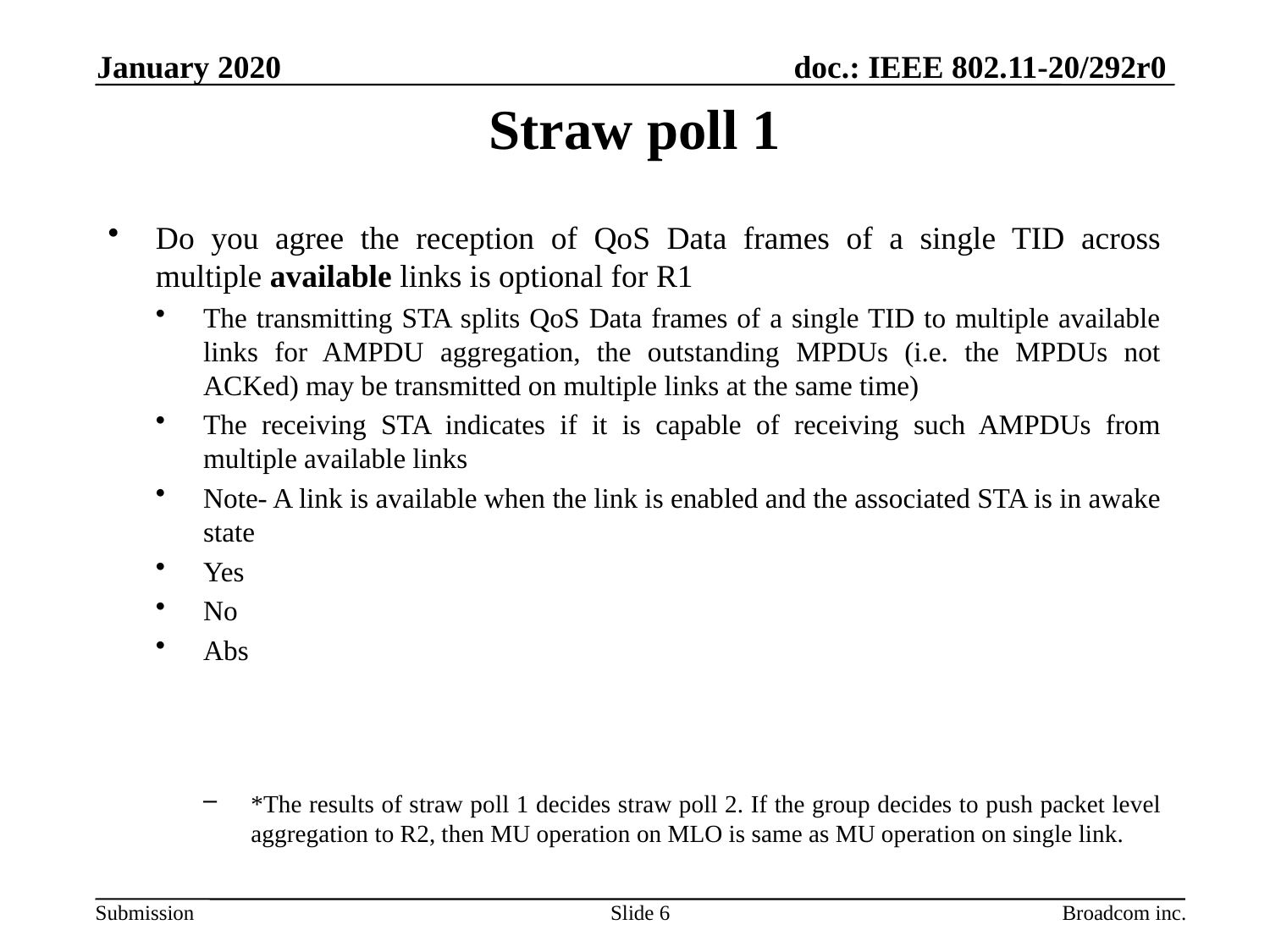

January 2020
# Straw poll 1
Do you agree the reception of QoS Data frames of a single TID across multiple available links is optional for R1
The transmitting STA splits QoS Data frames of a single TID to multiple available links for AMPDU aggregation, the outstanding MPDUs (i.e. the MPDUs not ACKed) may be transmitted on multiple links at the same time)
The receiving STA indicates if it is capable of receiving such AMPDUs from multiple available links
Note- A link is available when the link is enabled and the associated STA is in awake state
Yes
No
Abs

*The results of straw poll 1 decides straw poll 2. If the group decides to push packet level aggregation to R2, then MU operation on MLO is same as MU operation on single link.

Slide 6
Broadcom inc.